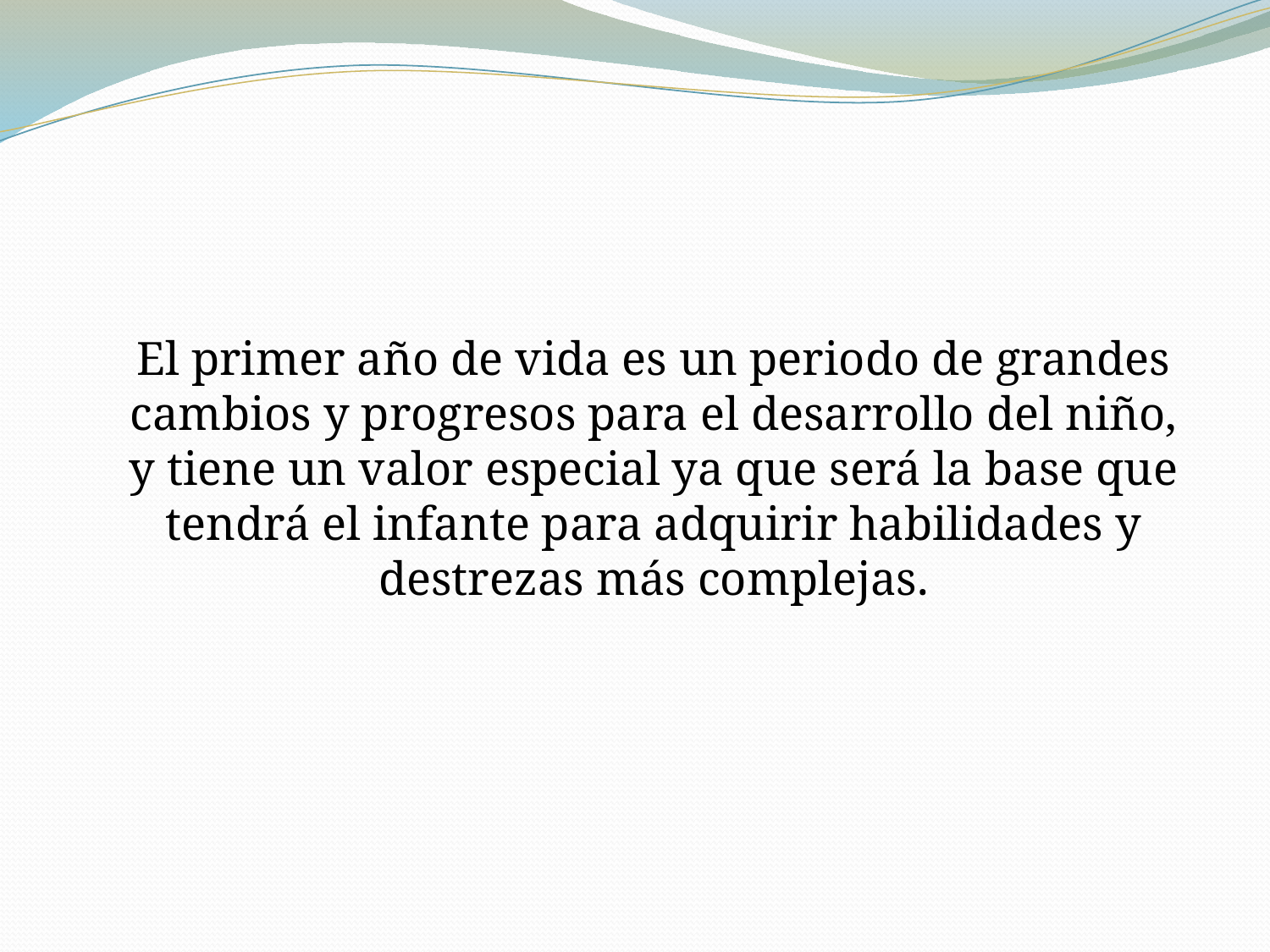

#
El primer año de vida es un periodo de grandes cambios y progresos para el desarrollo del niño, y tiene un valor especial ya que será la base que tendrá el infante para adquirir habilidades y destrezas más complejas.